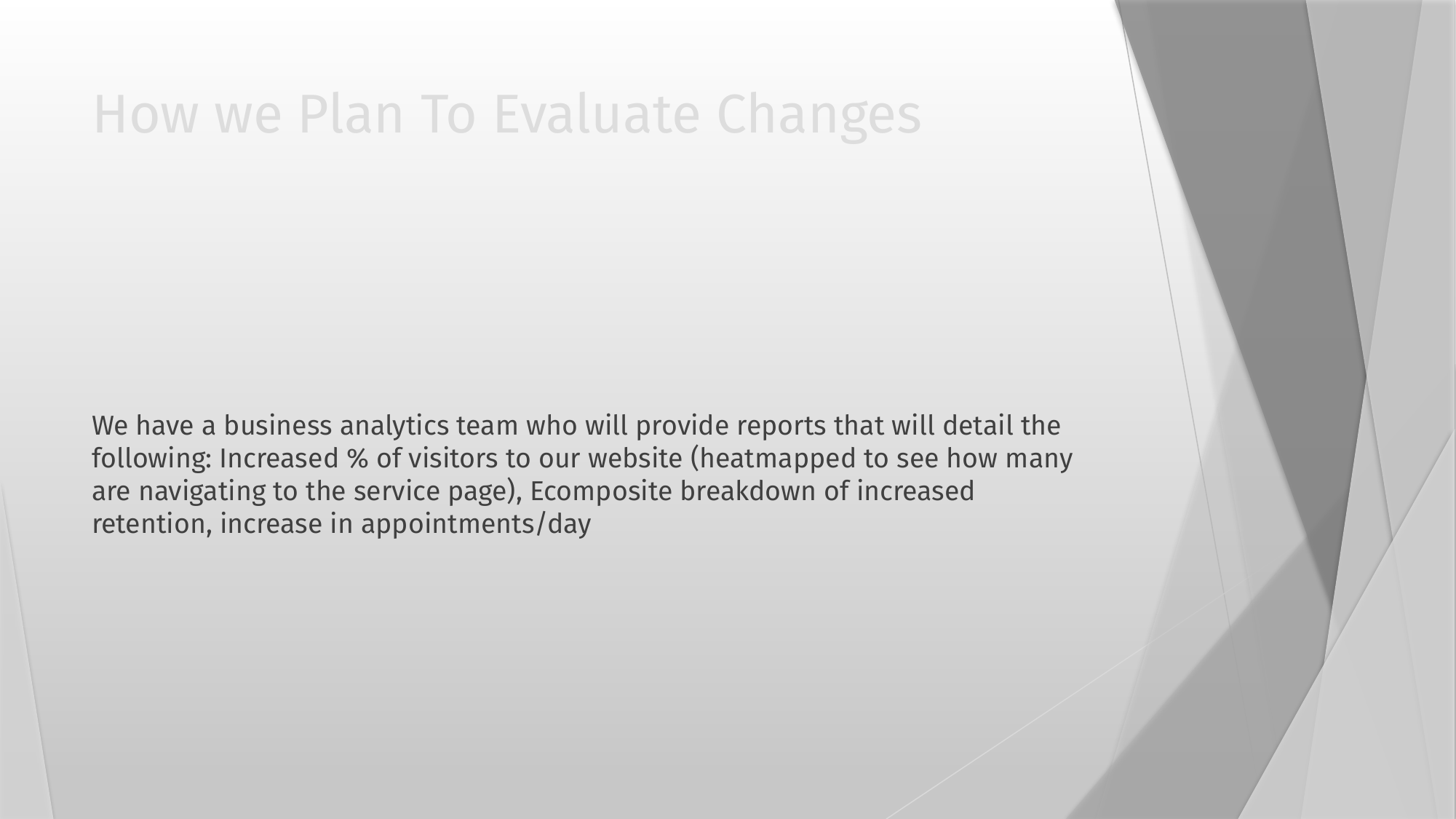

# How we Plan To Evaluate Changes

We have a business analytics team who will provide reports that will detail the following: Increased % of visitors to our website (heatmapped to see how many are navigating to the service page), Ecomposite breakdown of increased retention, increase in appointments/day